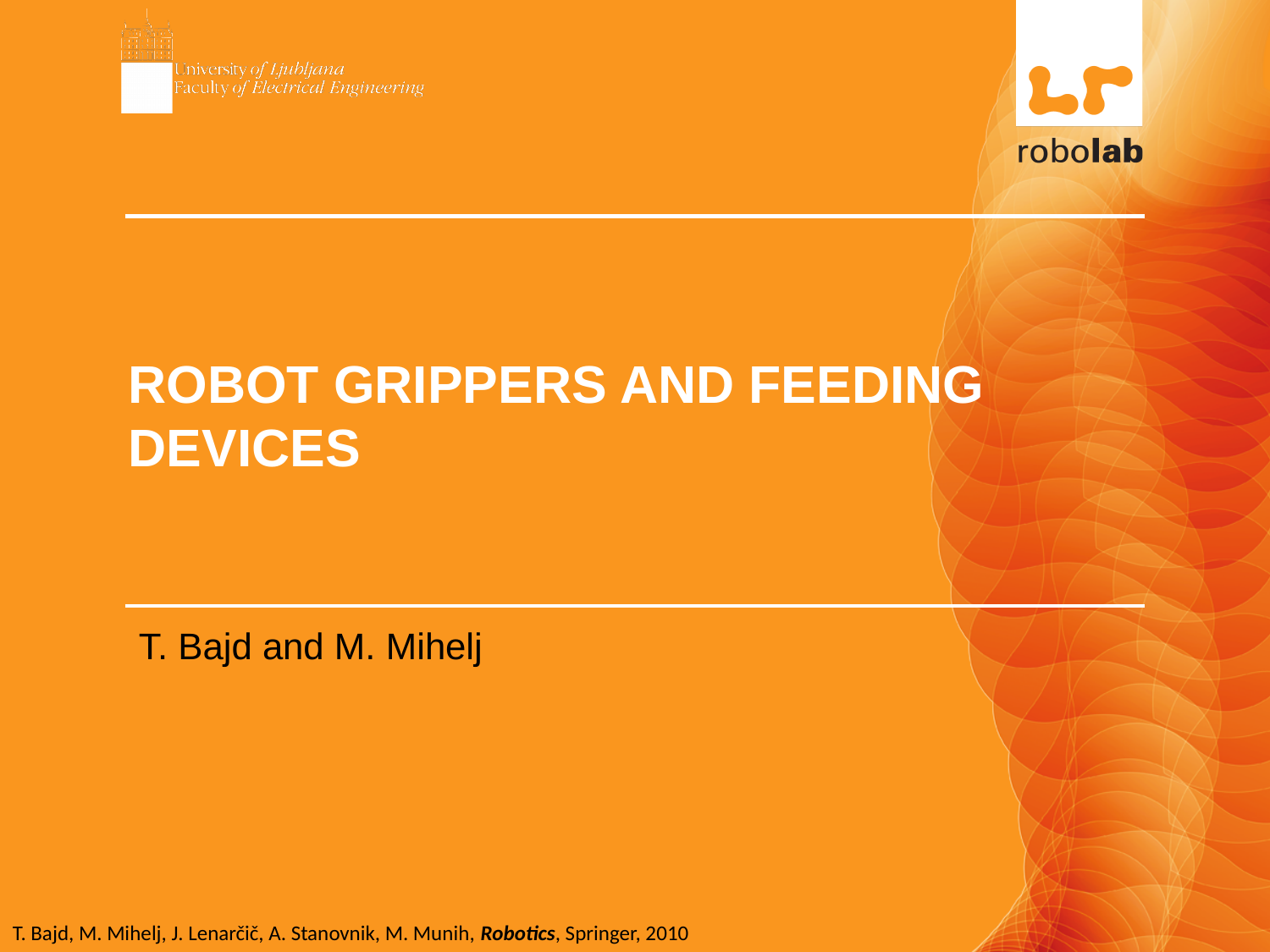

# ROBOT GRIPPERS AND FEEDING DEVICES
T. Bajd and M. Mihelj